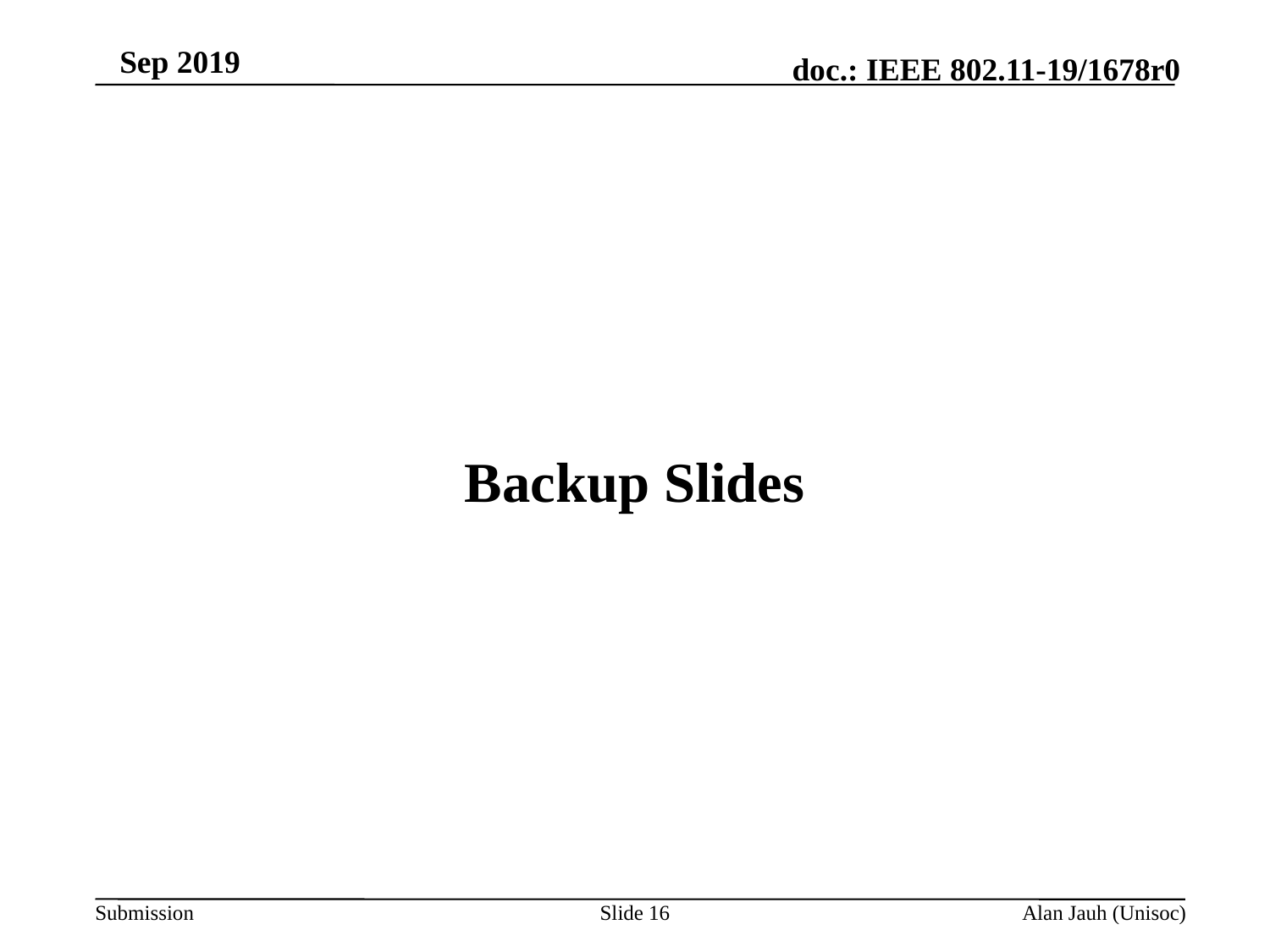

# Backup Slides
Slide 16
Alan Jauh (Unisoc)